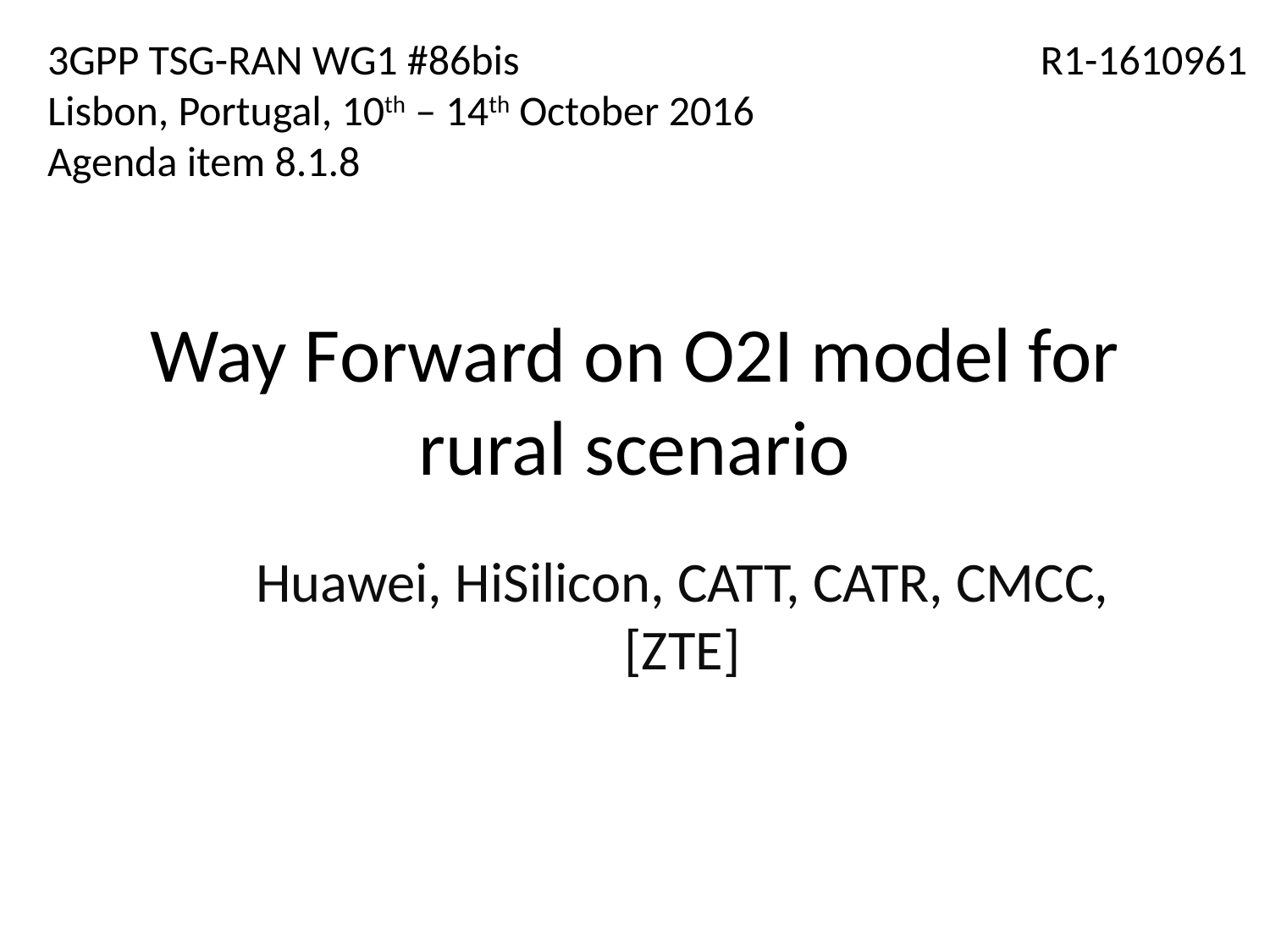

3GPP TSG-RAN WG1 #86bis
Lisbon, Portugal, 10th – 14th October 2016
Agenda item 8.1.8
R1-1610961
# Way Forward on O2I model for rural scenario
Huawei, HiSilicon, CATT, CATR, CMCC, [ZTE]